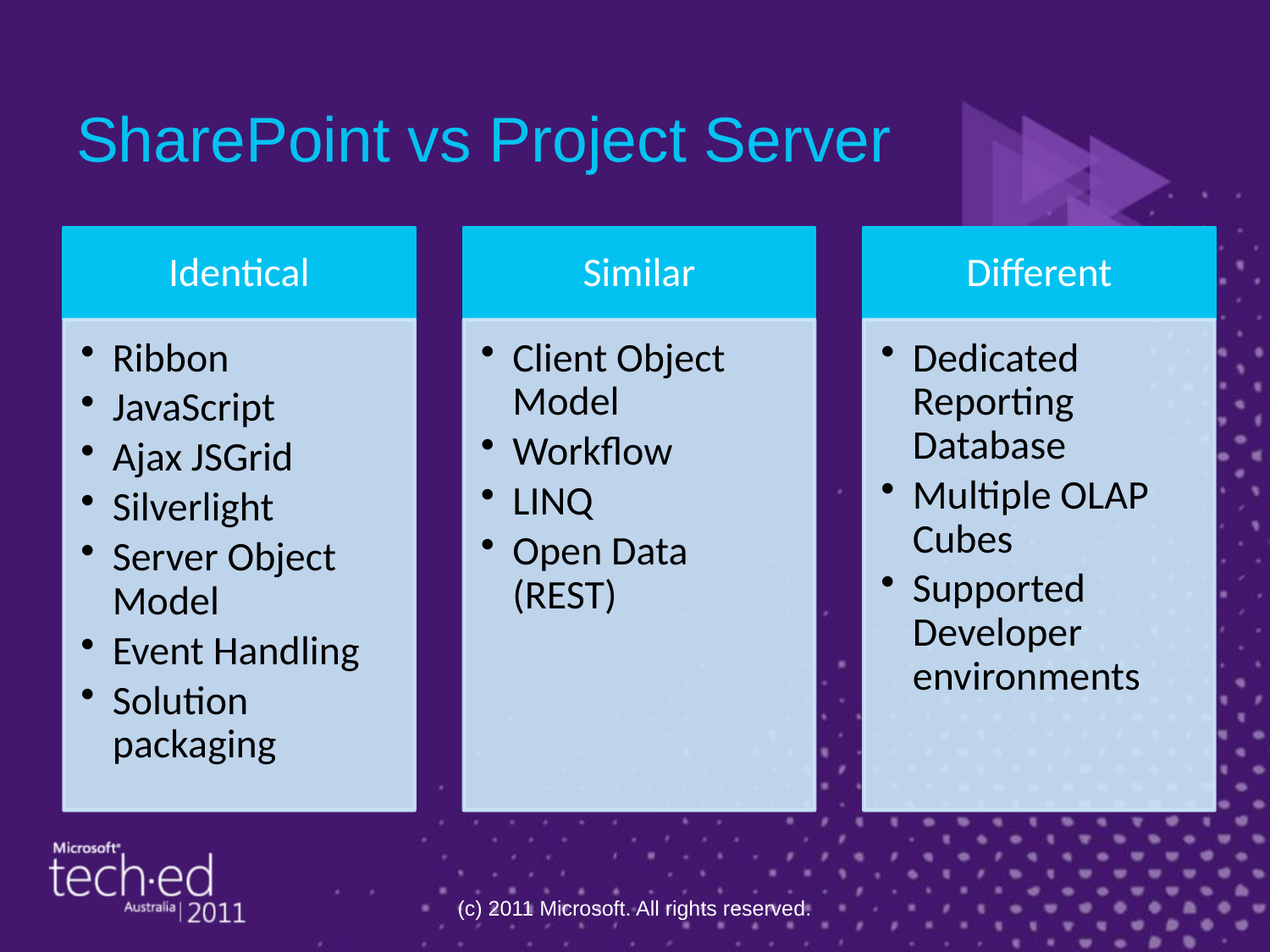

# SharePoint vs Project Server
Identical
Ribbon
JavaScript
Ajax JSGrid
Silverlight
Server Object Model
Event Handling
Solution packaging
Similar
Client Object Model
Workflow
LINQ
Open Data (REST)
Different
Dedicated Reporting Database
Multiple OLAP Cubes
Supported Developer environments
(c) 2011 Microsoft. All rights reserved.